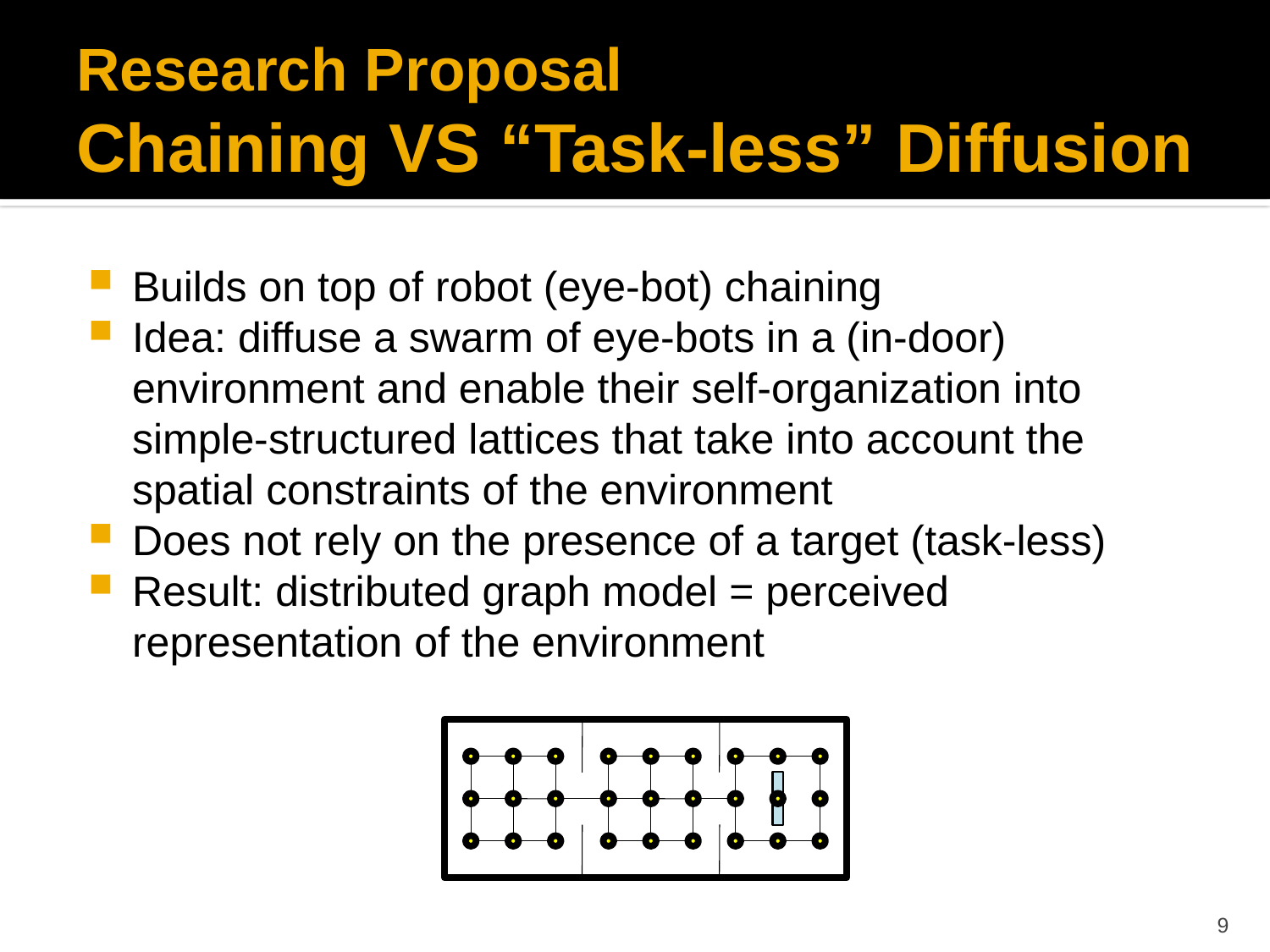

# Research Proposal Chaining VS “Task-less” Diffusion
Builds on top of robot (eye-bot) chaining
Idea: diffuse a swarm of eye-bots in a (in-door) environment and enable their self-organization into simple-structured lattices that take into account the spatial constraints of the environment
Does not rely on the presence of a target (task-less)
Result: distributed graph model = perceived representation of the environment

9